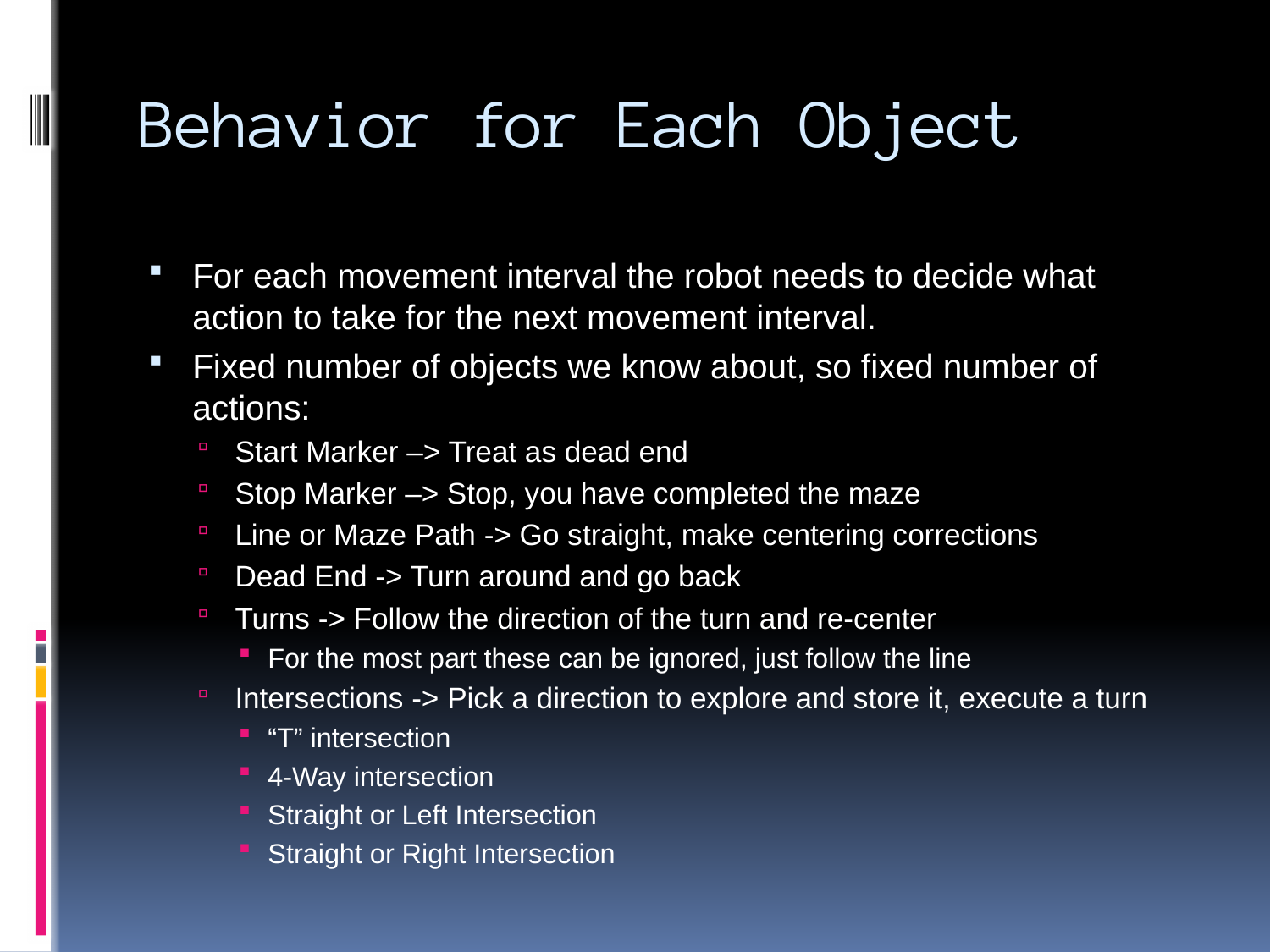

# Behavior for Each Object
For each movement interval the robot needs to decide what action to take for the next movement interval.
Fixed number of objects we know about, so fixed number of actions:
Start Marker –> Treat as dead end
Stop Marker –> Stop, you have completed the maze
Line or Maze Path -> Go straight, make centering corrections
Dead End -> Turn around and go back
Turns -> Follow the direction of the turn and re-center
For the most part these can be ignored, just follow the line
Intersections -> Pick a direction to explore and store it, execute a turn
“T” intersection
4-Way intersection
Straight or Left Intersection
Straight or Right Intersection